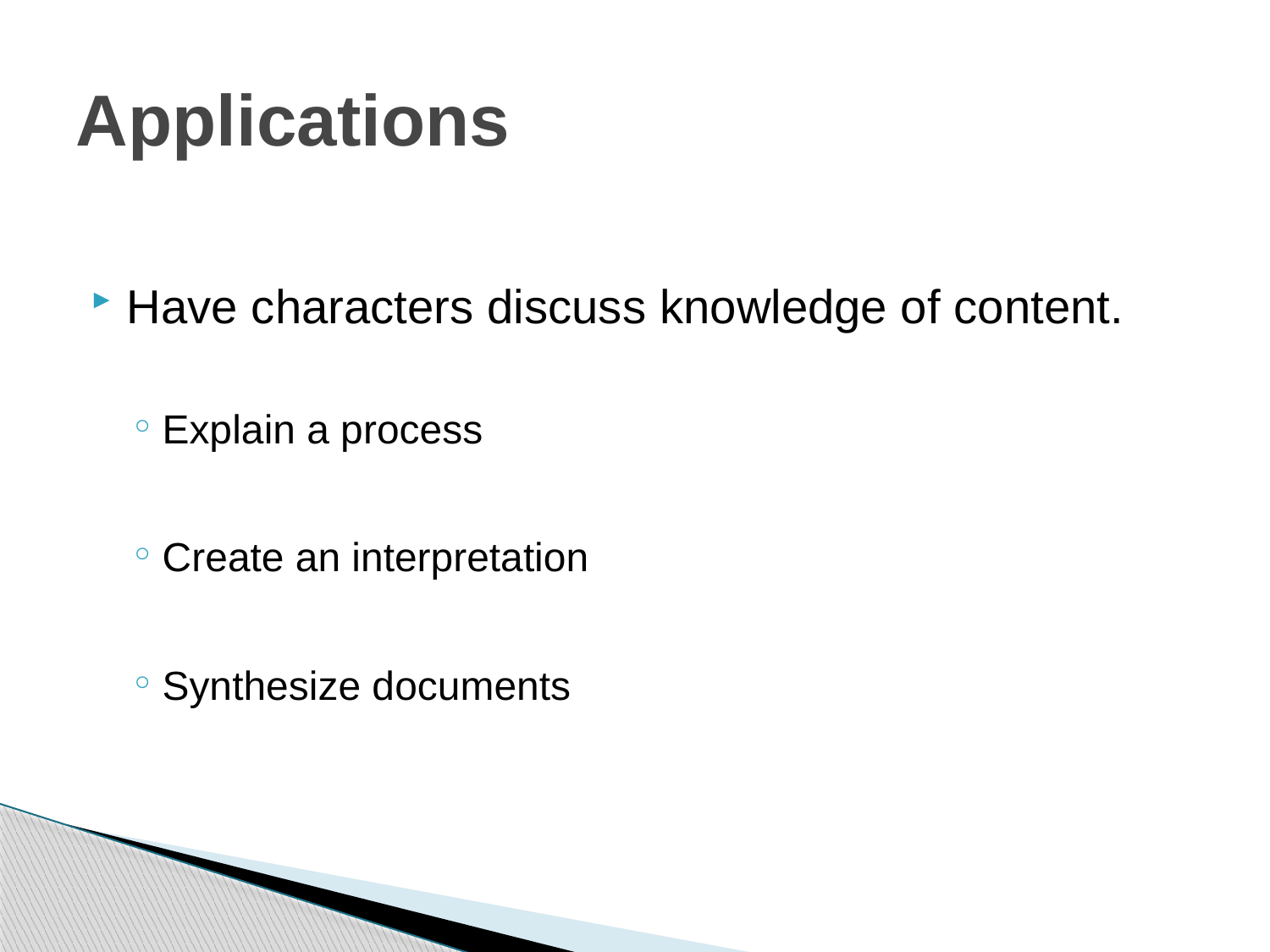

# Applications

Have characters discuss knowledge of content.

Explain a process

Create an interpretation

Synthesize documents